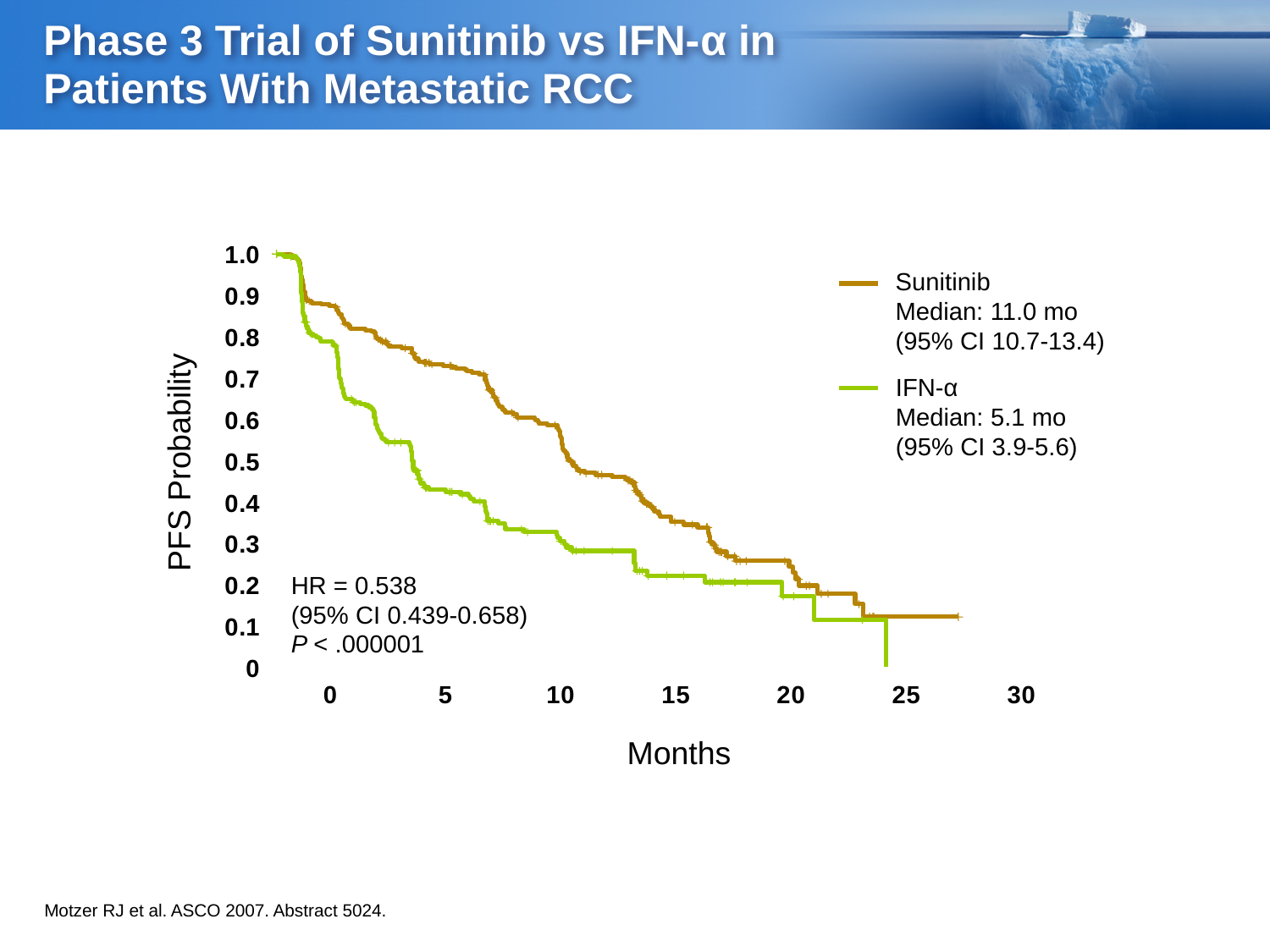

# Phase 3 Trial of Sunitinib vs IFN-α in Patients With Metastatic RCC

### Chart

| Category |  |  |  |
|---|---|---|---|
| 0.0 | None | None | None |
| 5.0 | None | None | None |
| 10.0 | None | None | None |
| 15.0 | None | None | None |
| 20.0 | None | None | None |
| 25.0 | None | None | None |
| 30.0 | None | None | None |

Sunitinib
Median: 11.0 mo
(95% CI 10.7-13.4)

IFN-α
Median: 5.1 mo
(95% CI 3.9-5.6)

PFS Probability

HR = 0.538
(95% CI 0.439-0.658)
P < .000001

Months
Motzer RJ et al. ASCO 2007. Abstract 5024.